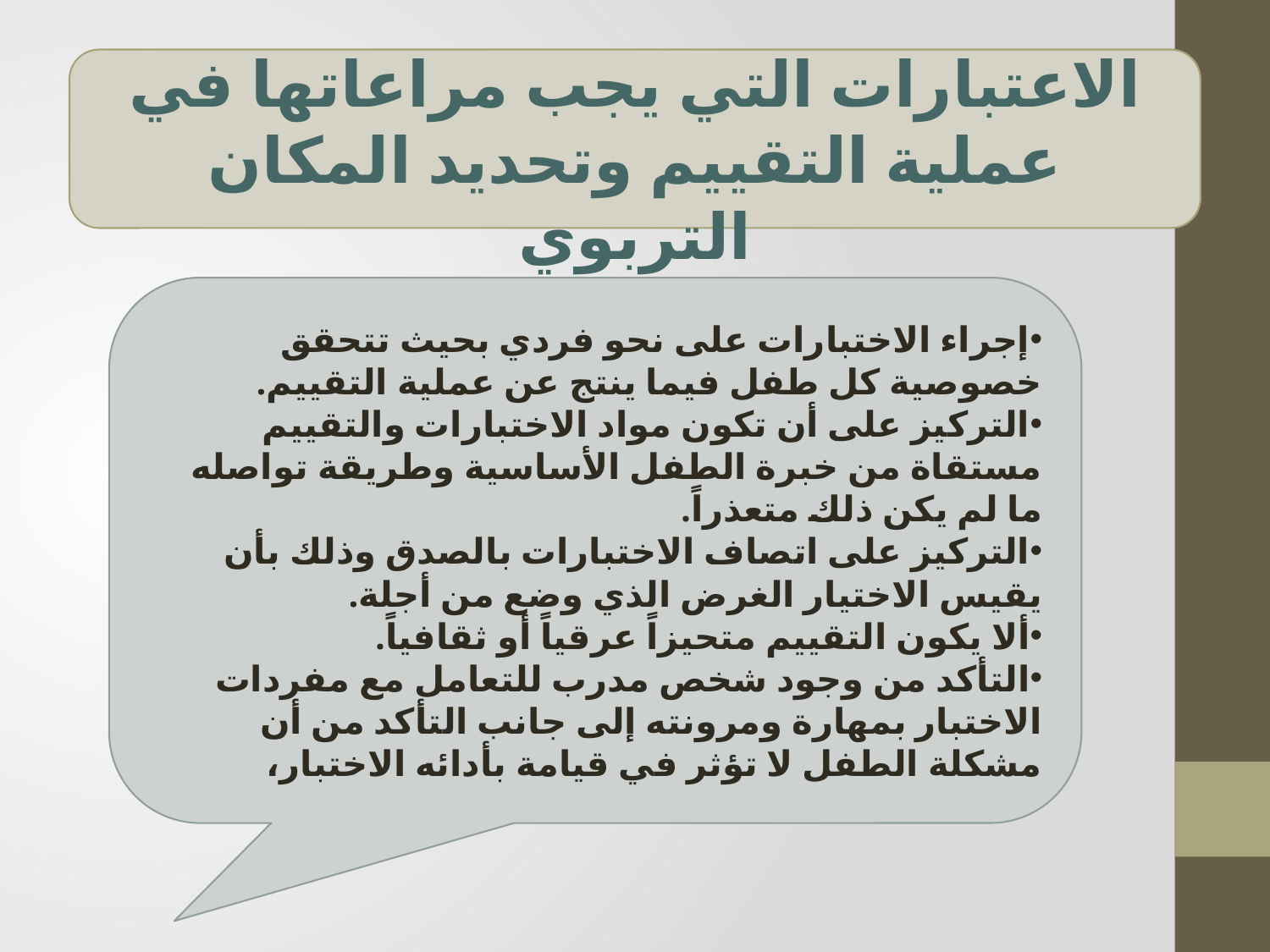

الاعتبارات التي يجب مراعاتها في عملية التقييم وتحديد المكان التربوي
إجراء الاختبارات على نحو فردي بحيث تتحقق خصوصية كل طفل فيما ينتج عن عملية التقييم.
التركيز على أن تكون مواد الاختبارات والتقييم مستقاة من خبرة الطفل الأساسية وطريقة تواصله ما لم يكن ذلك متعذراً.
التركيز على اتصاف الاختبارات بالصدق وذلك بأن يقيس الاختيار الغرض الذي وضع من أجلة.
ألا يكون التقييم متحيزاً عرقياً أو ثقافياً.
التأكد من وجود شخص مدرب للتعامل مع مفردات الاختبار بمهارة ومرونته إلى جانب التأكد من أن مشكلة الطفل لا تؤثر في قيامة بأدائه الاختبار،